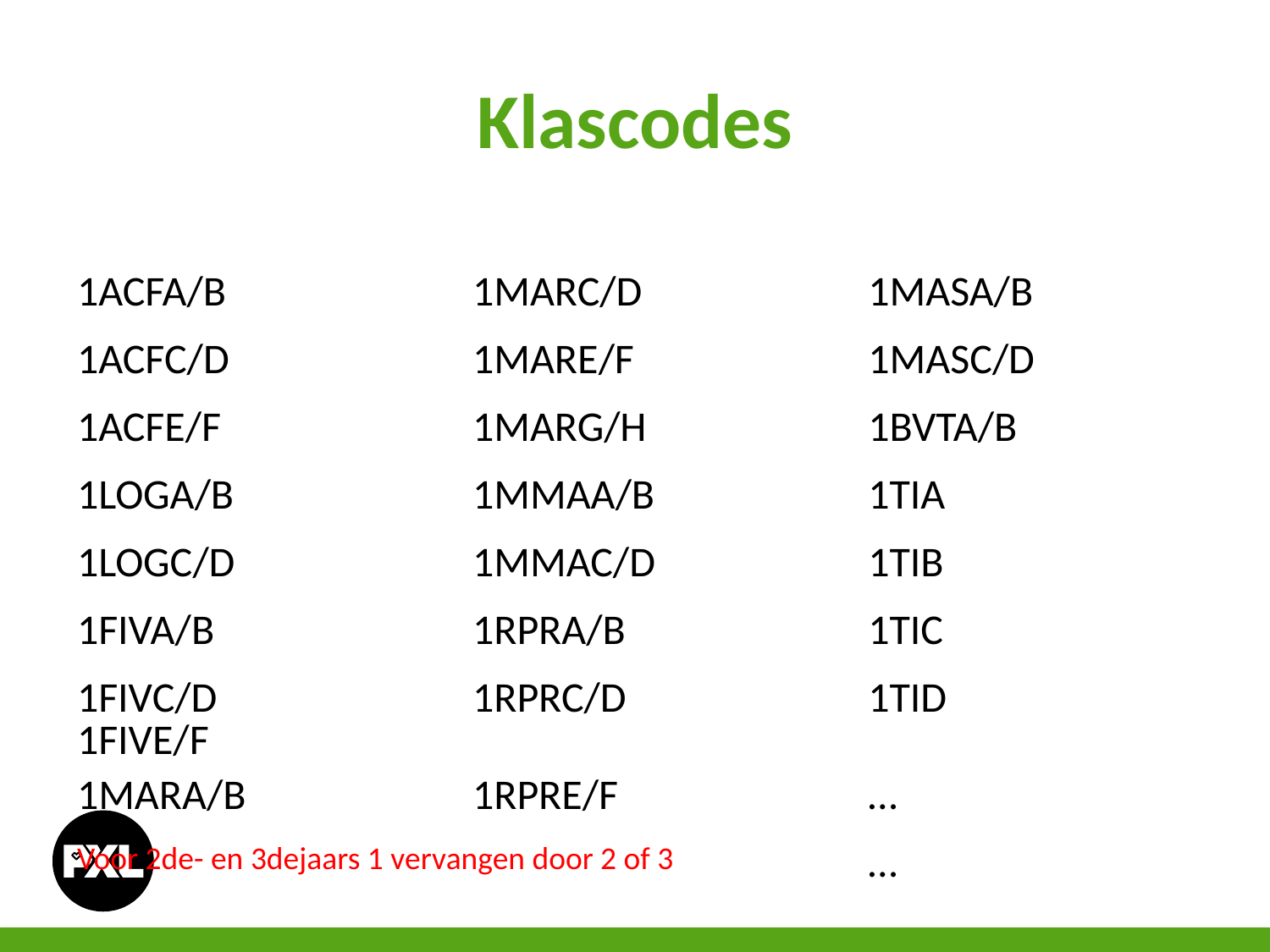

# Klascodes
| 1ACFA/B | 1MARC/D | 1MASA/B |
| --- | --- | --- |
| 1ACFC/D | 1MARE/F | 1MASC/D |
| 1ACFE/F | 1MARG/H | 1BVTA/B |
| 1LOGA/B | 1MMAA/B | 1TIA |
| 1LOGC/D | 1MMAC/D | 1TIB |
| 1FIVA/B | 1RPRA/B | 1TIC |
| 1FIVC/D 1FIVE/F | 1RPRC/D | 1TID |
| 1MARA/B | 1RPRE/F | … |
| Voor 2de- en 3dejaars 1 vervangen door 2 of 3 |  | … |